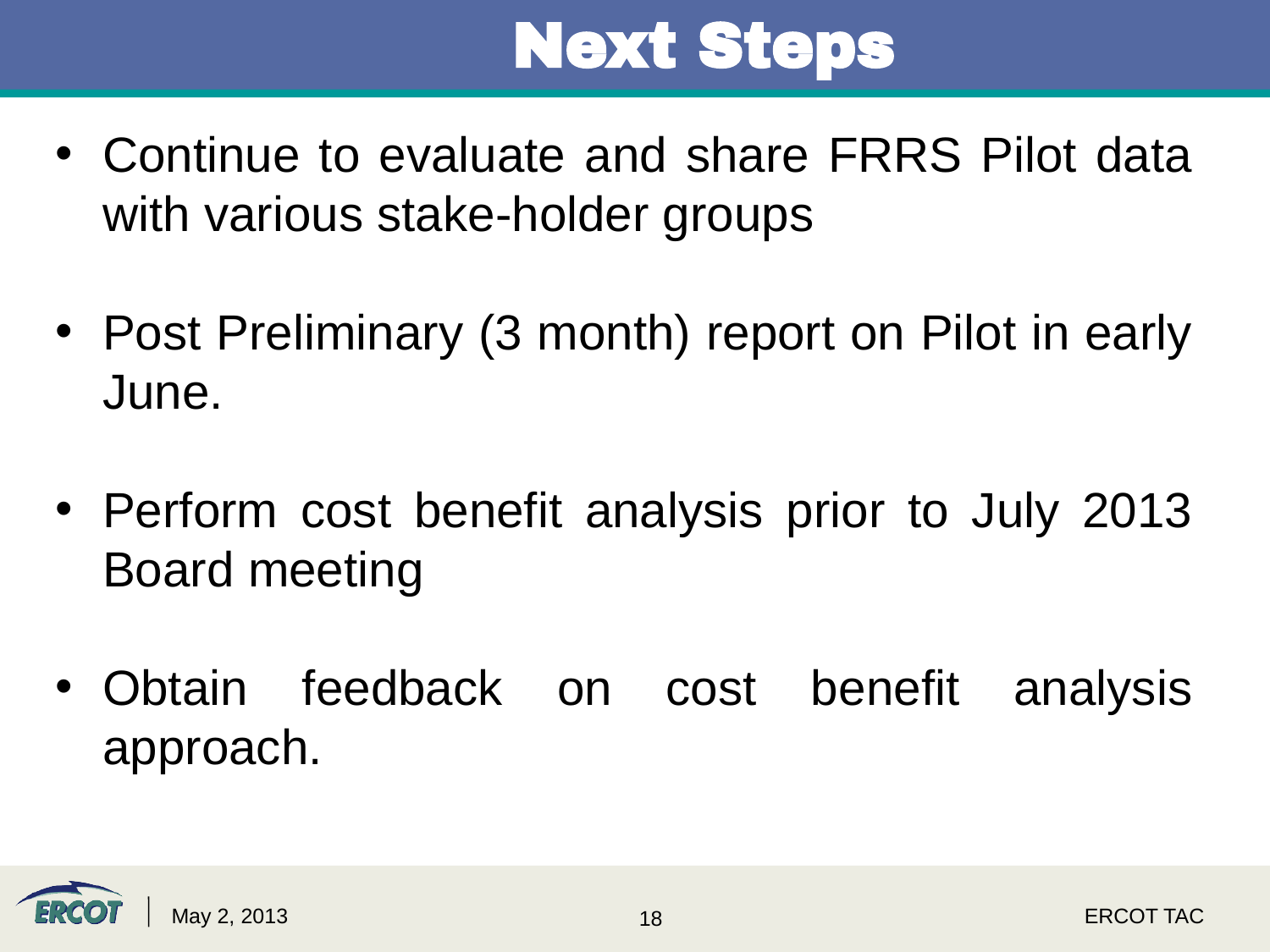

# Next Steps
Continue to evaluate and share FRRS Pilot data with various stake-holder groups

Post Preliminary (3 month) report on Pilot in early June.

Perform cost benefit analysis prior to July 2013 Board meeting

Obtain feedback on cost benefit analysis approach.

May 2, 2013
ERCOT TAC